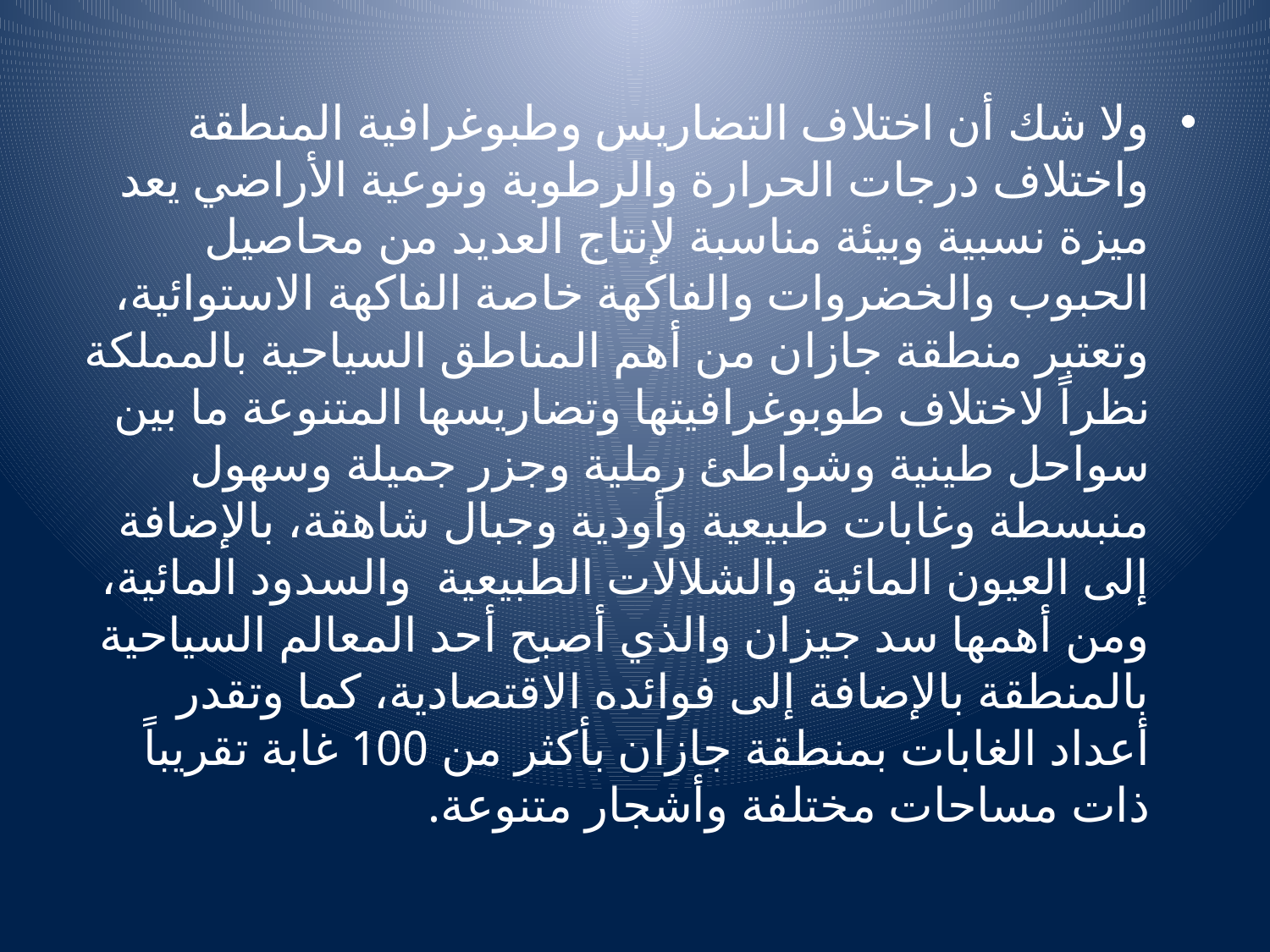

ولا شك أن اختلاف التضاريس وطبوغرافية المنطقة واختلاف درجات الحرارة والرطوبة ونوعية الأراضي يعد ميزة نسبية وبيئة مناسبة لإنتاج العديد من محاصيل الحبوب والخضروات والفاكهة خاصة الفاكهة الاستوائية، وتعتبر منطقة جازان من أهم المناطق السياحية بالمملكة نظراً لاختلاف طوبوغرافيتها وتضاريسها المتنوعة ما بين سواحل طينية وشواطئ رملية وجزر جميلة وسهول منبسطة وغابات طبيعية وأودية وجبال شاهقة، بالإضافة إلى العيون المائية والشلالات الطبيعية  والسدود المائية، ومن أهمها سد جيزان والذي أصبح أحد المعالم السياحية بالمنطقة بالإضافة إلى فوائده الاقتصادية، كما وتقدر أعداد الغابات بمنطقة جازان بأكثر من 100 غابة تقريباً ذات مساحات مختلفة وأشجار متنوعة.